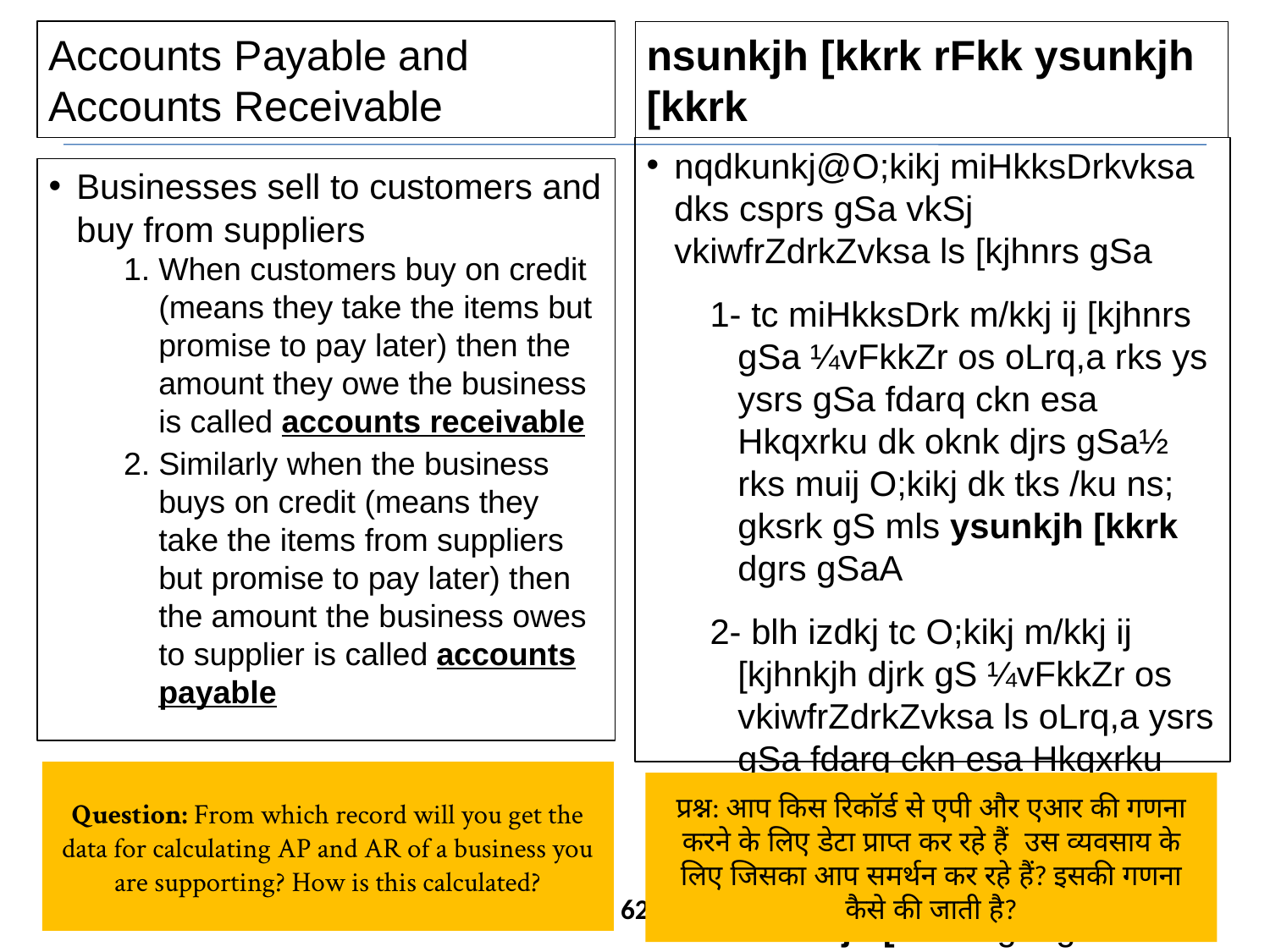

Accounts Payable and Accounts Receivable
nsunkjh [kkrk rFkk ysunkjh [kkrk
nqdkunkj@O;kikj miHkksDrkvksa dks csprs gSa vkSj vkiwfrZdrkZvksa ls [kjhnrs gSa
1- tc miHkksDrk m/kkj ij [kjhnrs gSa ¼vFkkZr os oLrq,a rks ys ysrs gSa fdarq ckn esa Hkqxrku dk oknk djrs gSa½ rks muij O;kikj dk tks /ku ns; gksrk gS mls ysunkjh [kkrk dgrs gSaA
2- blh izdkj tc O;kikj m/kkj ij [kjhnkjh djrk gS ¼vFkkZr os vkiwfrZdrkZvksa ls oLrq,a ysrs gSa fdarq ckn esa Hkqxrku djus dk oknk djrs gSa½ rks O;kikj ij vkiwfrZdrkZvksa dk tks /ku ns; gksrk gS mls nsunkjh [kkrk dgrs gSaA
Businesses sell to customers and buy from suppliers
When customers buy on credit (means they take the items but promise to pay later) then the amount they owe the business is called accounts receivable
Similarly when the business buys on credit (means they take the items from suppliers but promise to pay later) then the amount the business owes to supplier is called accounts payable

Question: From which record will you get the data for calculating AP and AR of a business you are supporting? How is this calculated?
प्रश्न: आप किस रिकॉर्ड से एपी और एआर की गणना करने के लिए डेटा प्राप्त कर रहे हैं  उस व्यवसाय के लिए जिसका आप समर्थन कर रहे हैं? इसकी गणना कैसे की जाती है?
62